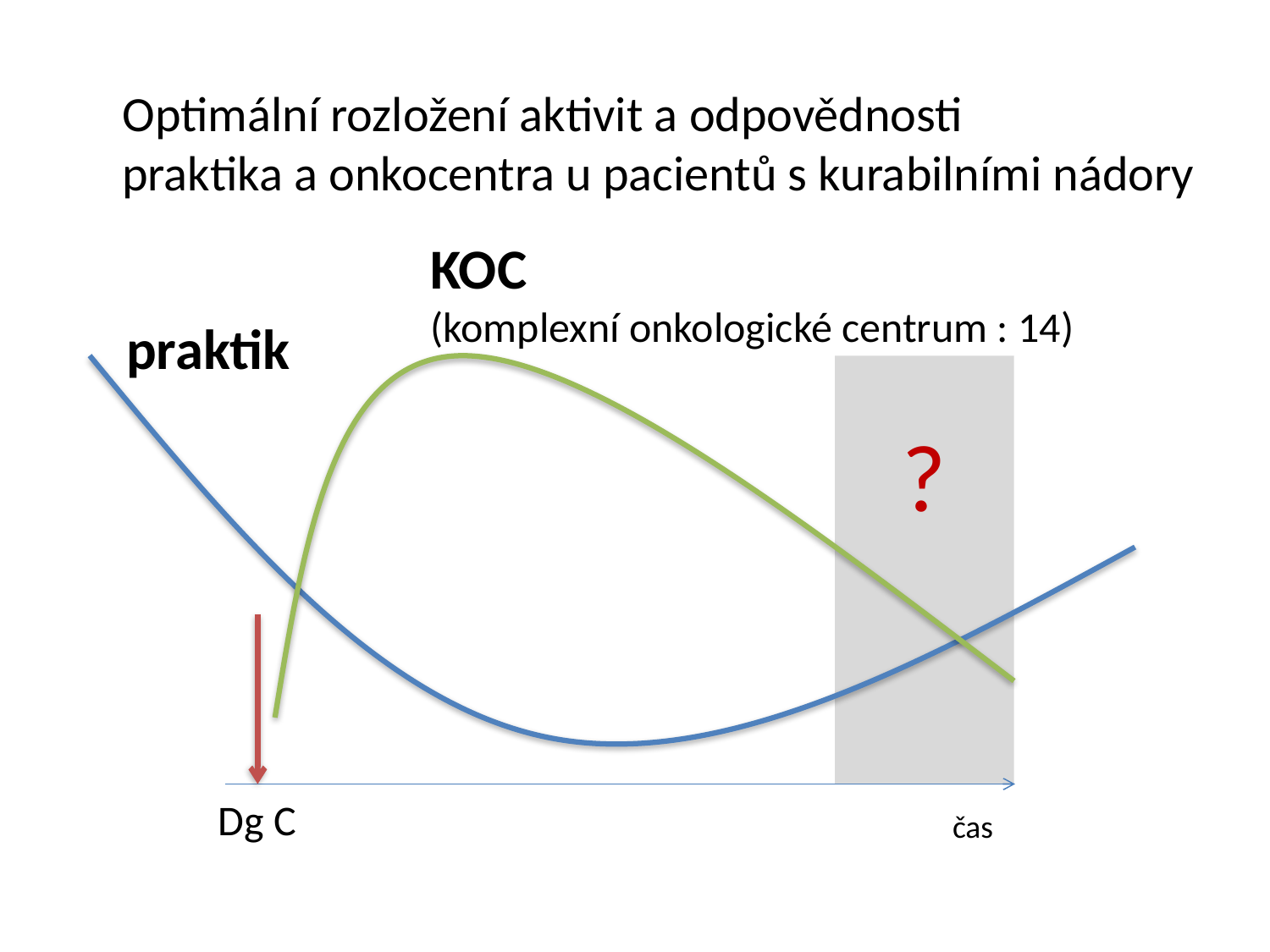

Optimální rozložení aktivit a odpovědnosti
praktika a onkocentra u pacientů s kurabilními nádory
KOC
(komplexní onkologické centrum : 14)
praktik

?
Dg C
čas